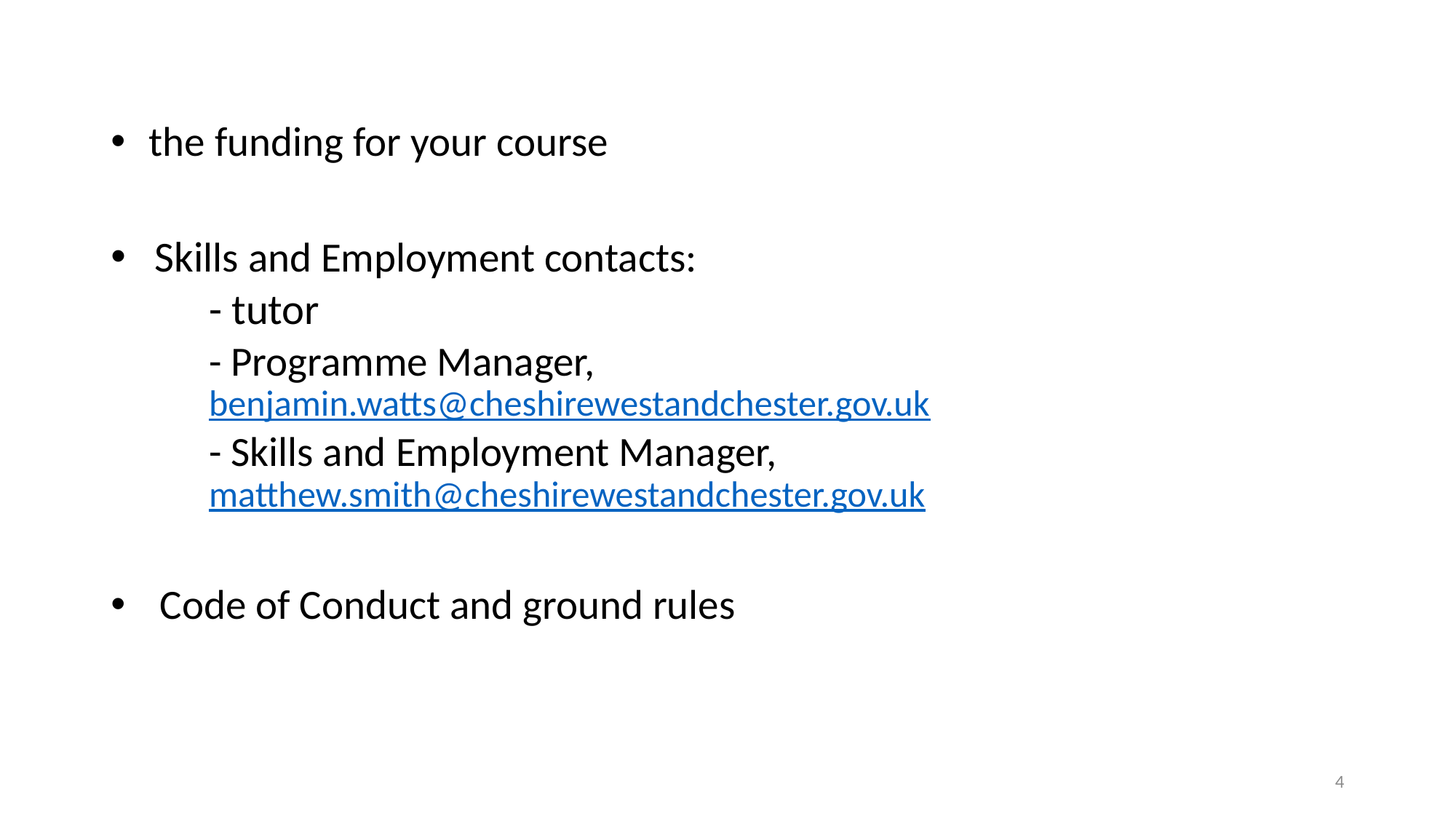

the funding for your course

  Skills and Employment contacts:
- tutor
- Programme Manager,   benjamin.watts@cheshirewestandchester.gov.uk
- Skills and Employment Manager, matthew.smith@cheshirewestandchester.gov.uk

Code of Conduct and ground rules
4